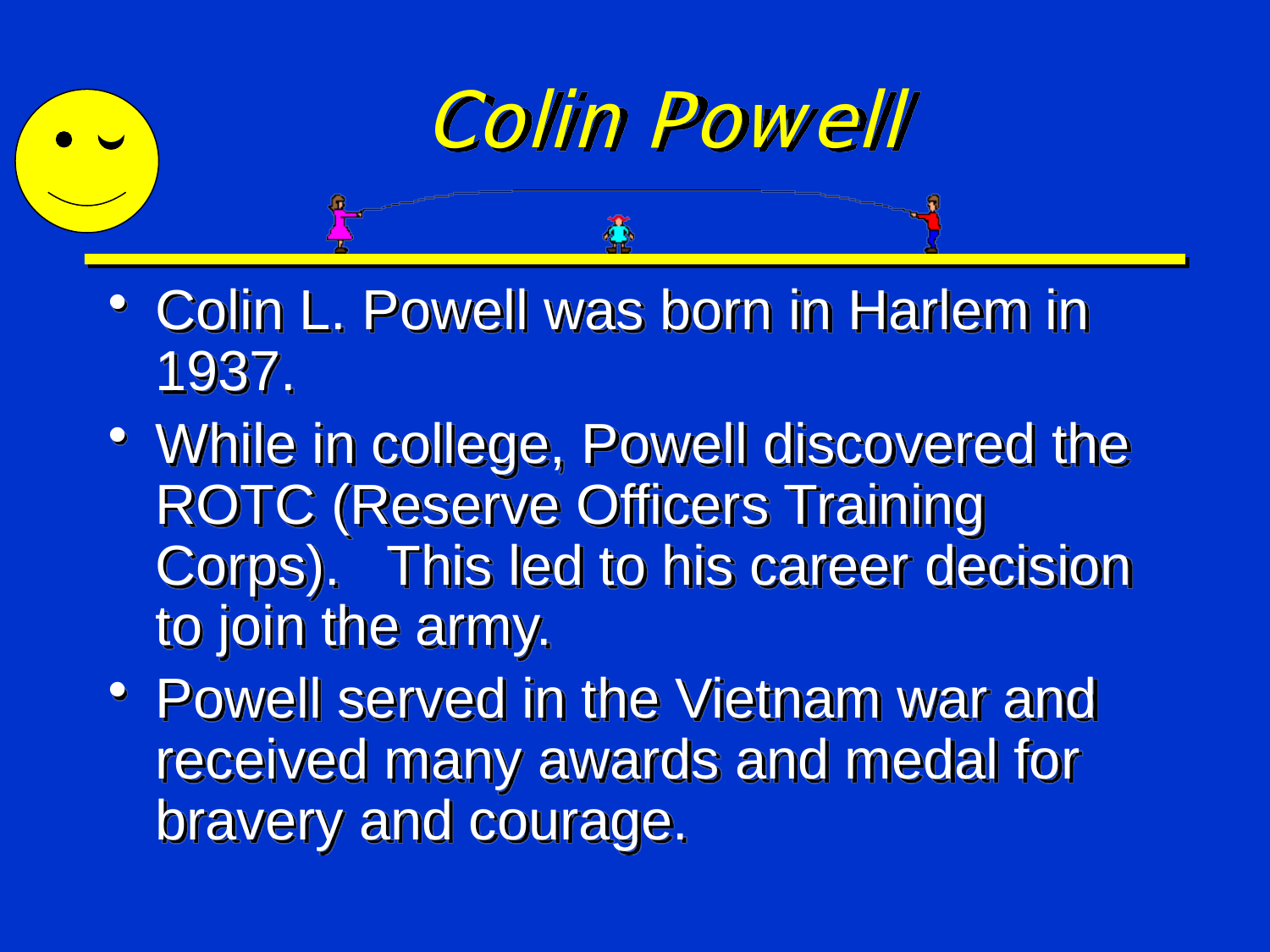

# Colin Powell
Colin L. Powell was born in Harlem in 1937.
While in college, Powell discovered the ROTC (Reserve Officers Training Corps).   This led to his career decision to join the army.
Powell served in the Vietnam war and received many awards and medal for bravery and courage.